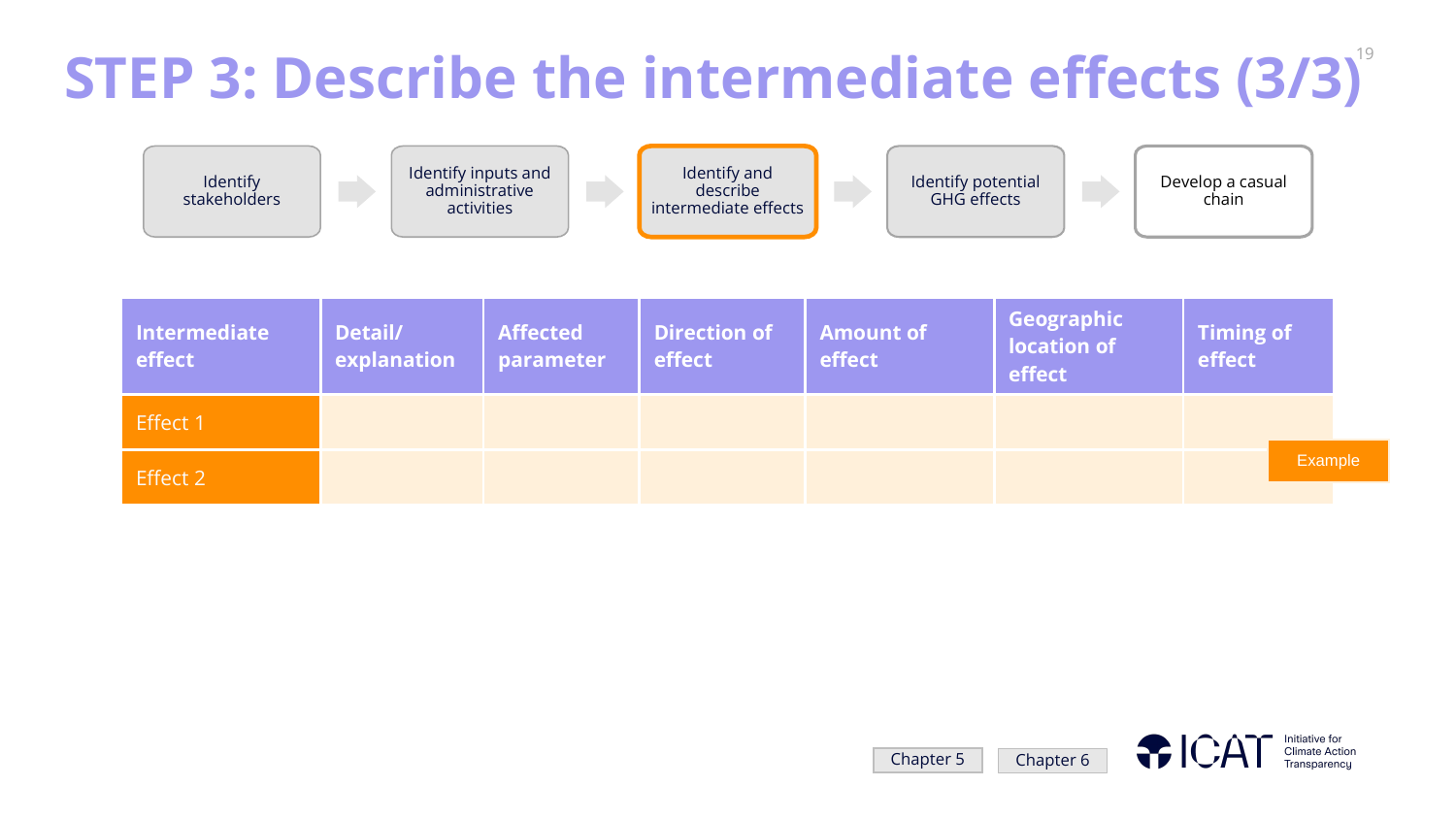

# STEP 3: Describe the intermediate effects (3/3)
Identify stakeholders
Identify inputs and administrative activities
Identify and describe intermediate effects
Identify potential GHG effects
Develop a casual chain

| Intermediate effect | Detail/ explanation | Affected parameter | Direction of effect | Amount of effect | Geographic location of effect | Timing of effect |
| --- | --- | --- | --- | --- | --- | --- |
| Effect 1 |  |  |  |  |  |  |
| Effect 2 |  |  |  |  |  |  |
Example

Chapter 5

Chapter 6